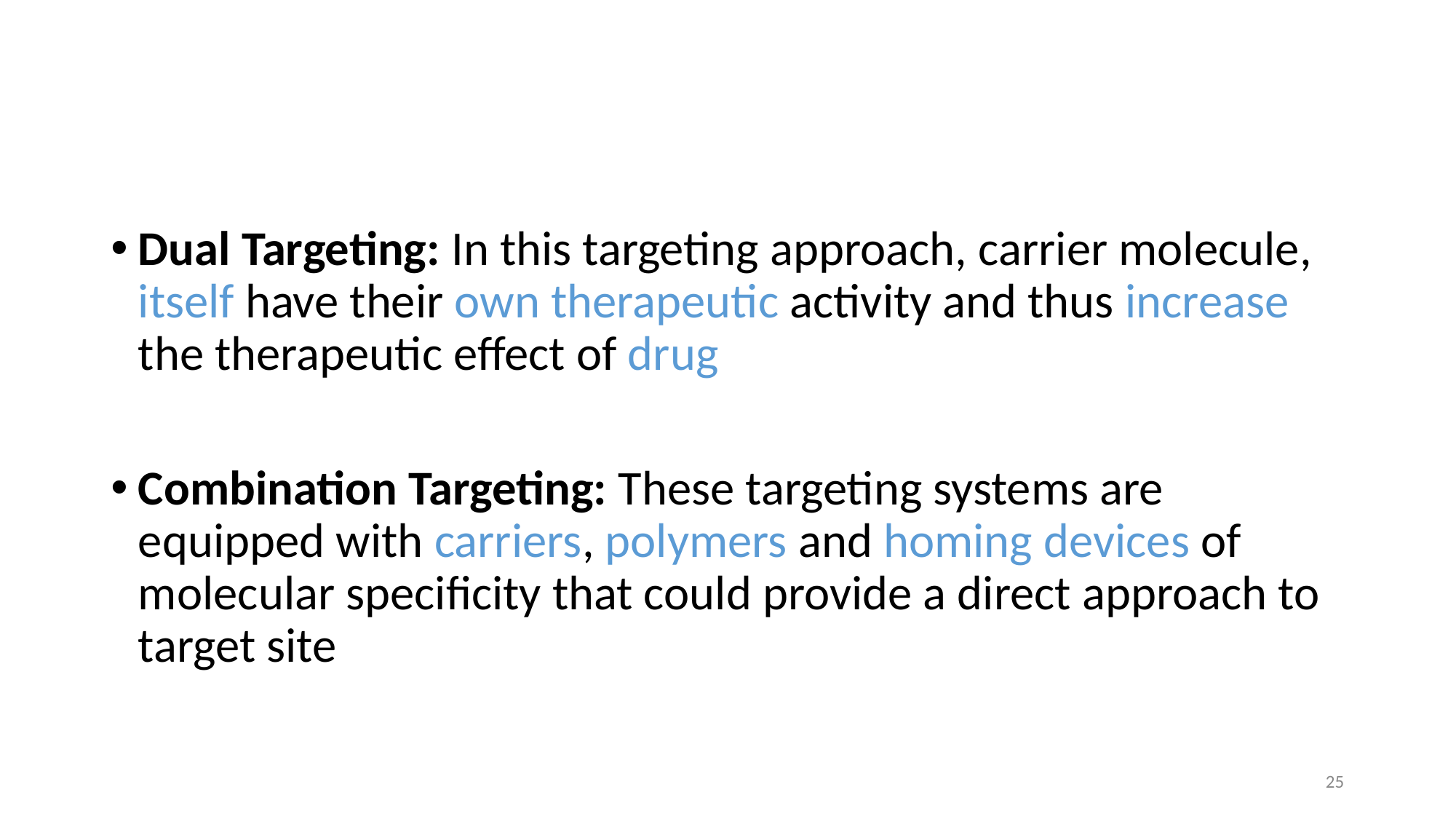

Dual Targeting: In this targeting approach, carrier molecule, itself have their own therapeutic activity and thus increase the therapeutic effect of drug

Combination Targeting: These targeting systems are equipped with carriers, polymers and homing devices of molecular specificity that could provide a direct approach to target site

25